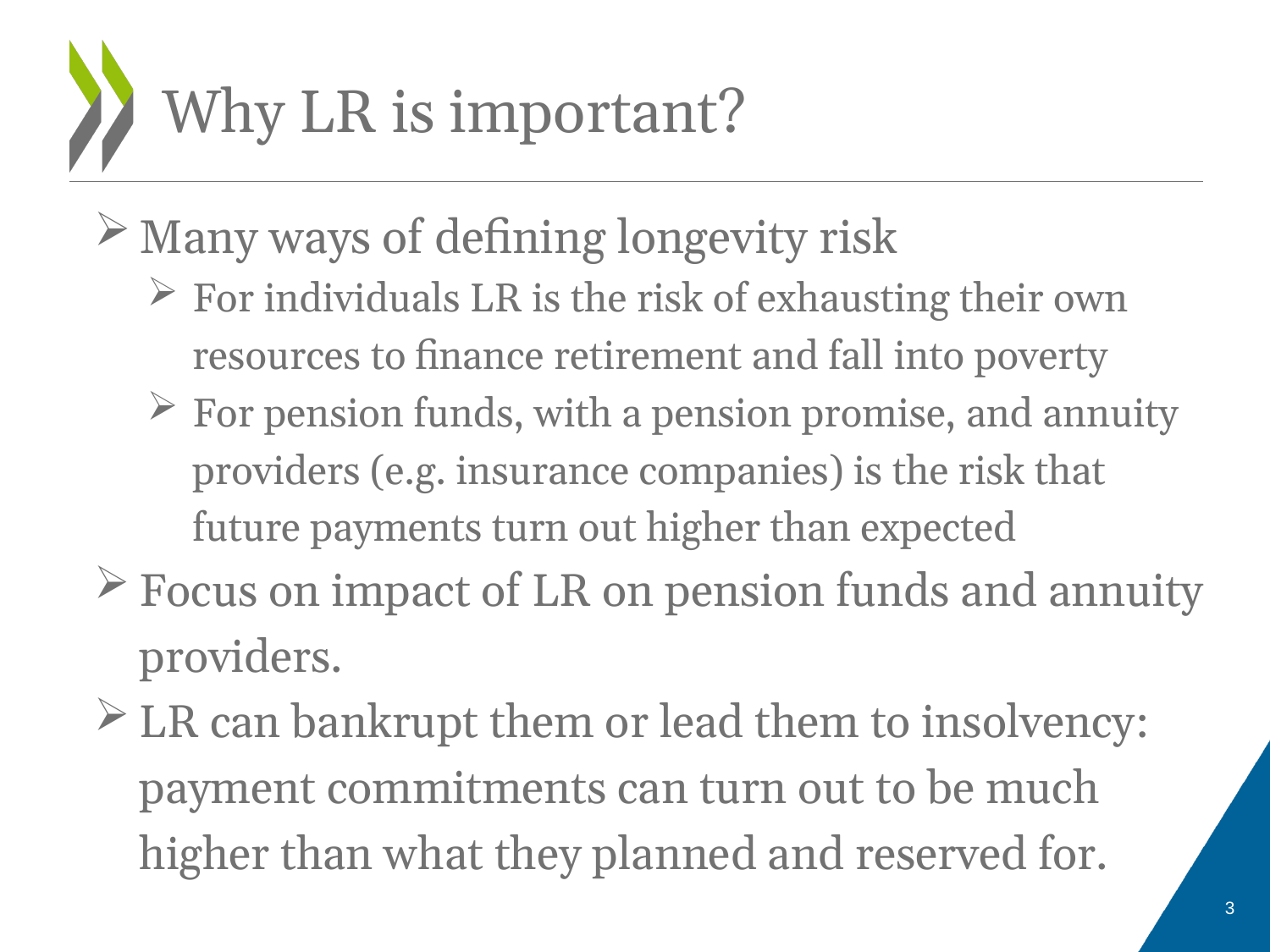

Why LR is important?
Many ways of defining longevity risk
For individuals LR is the risk of exhausting their own resources to finance retirement and fall into poverty
For pension funds, with a pension promise, and annuity providers (e.g. insurance companies) is the risk that future payments turn out higher than expected
Focus on impact of LR on pension funds and annuity providers.
LR can bankrupt them or lead them to insolvency: payment commitments can turn out to be much higher than what they planned and reserved for.

3